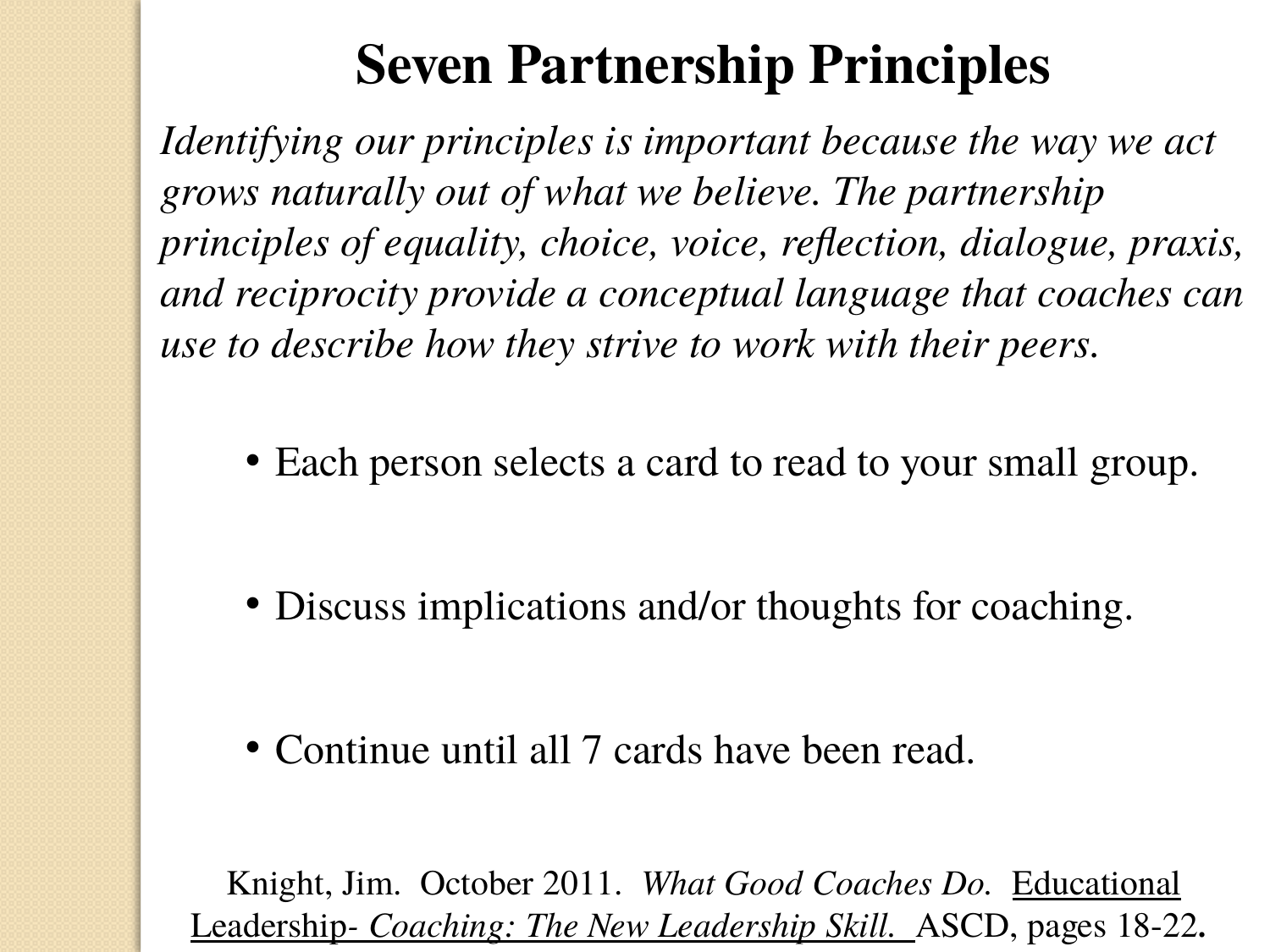

Seven Partnership Principles
Identifying our principles is important because the way we act grows naturally out of what we believe. The partnership principles of equality, choice, voice, reflection, dialogue, praxis, and reciprocity provide a conceptual language that coaches can use to describe how they strive to work with their peers.

Each person selects a card to read to your small group.

Discuss implications and/or thoughts for coaching.

Continue until all 7 cards have been read.
Knight, Jim.  October 2011.  What Good Coaches Do.  Educational Leadership- Coaching: The New Leadership Skill.  ASCD, pages 18-22.